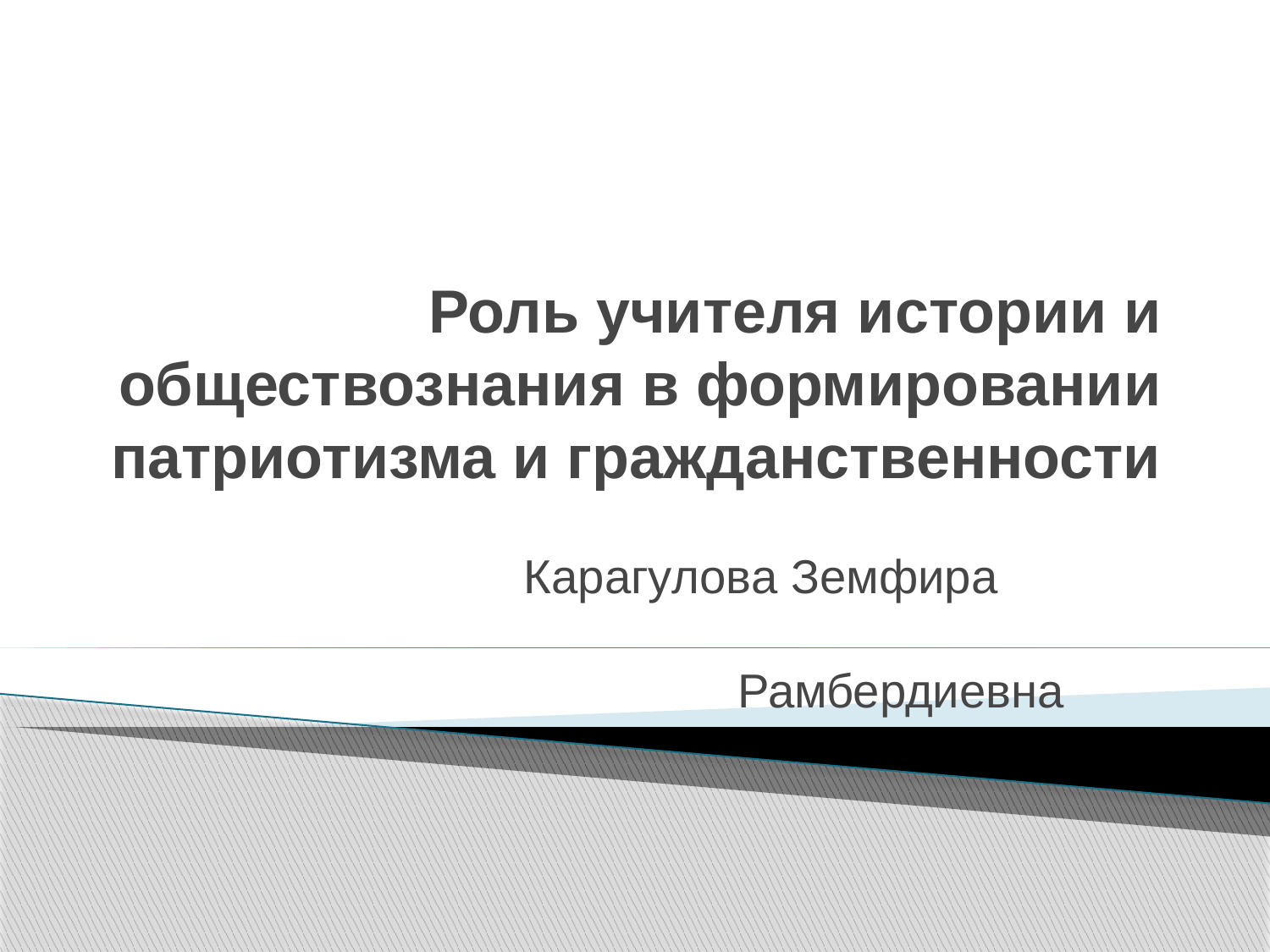

# Роль учителя истории и обществознания в формировании патриотизма и гражданственности
   Карагулова Земфира                                   Рамбердиевна